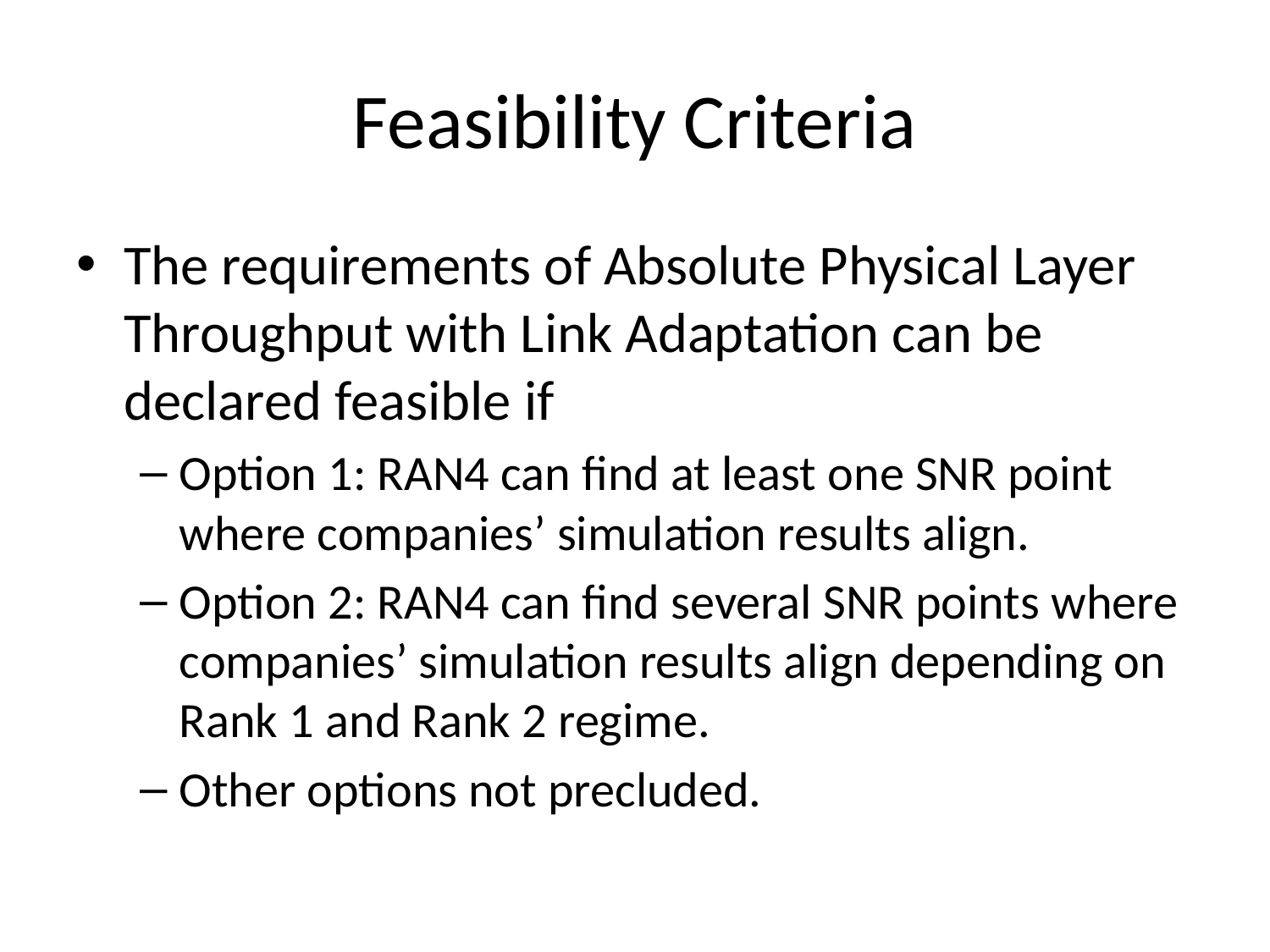

# Feasibility Criteria
The requirements of Absolute Physical Layer Throughput with Link Adaptation can be declared feasible if
Option 1: RAN4 can find at least one SNR point where companies’ simulation results align.
Option 2: RAN4 can find several SNR points where companies’ simulation results align depending on Rank 1 and Rank 2 regime.
Other options not precluded.